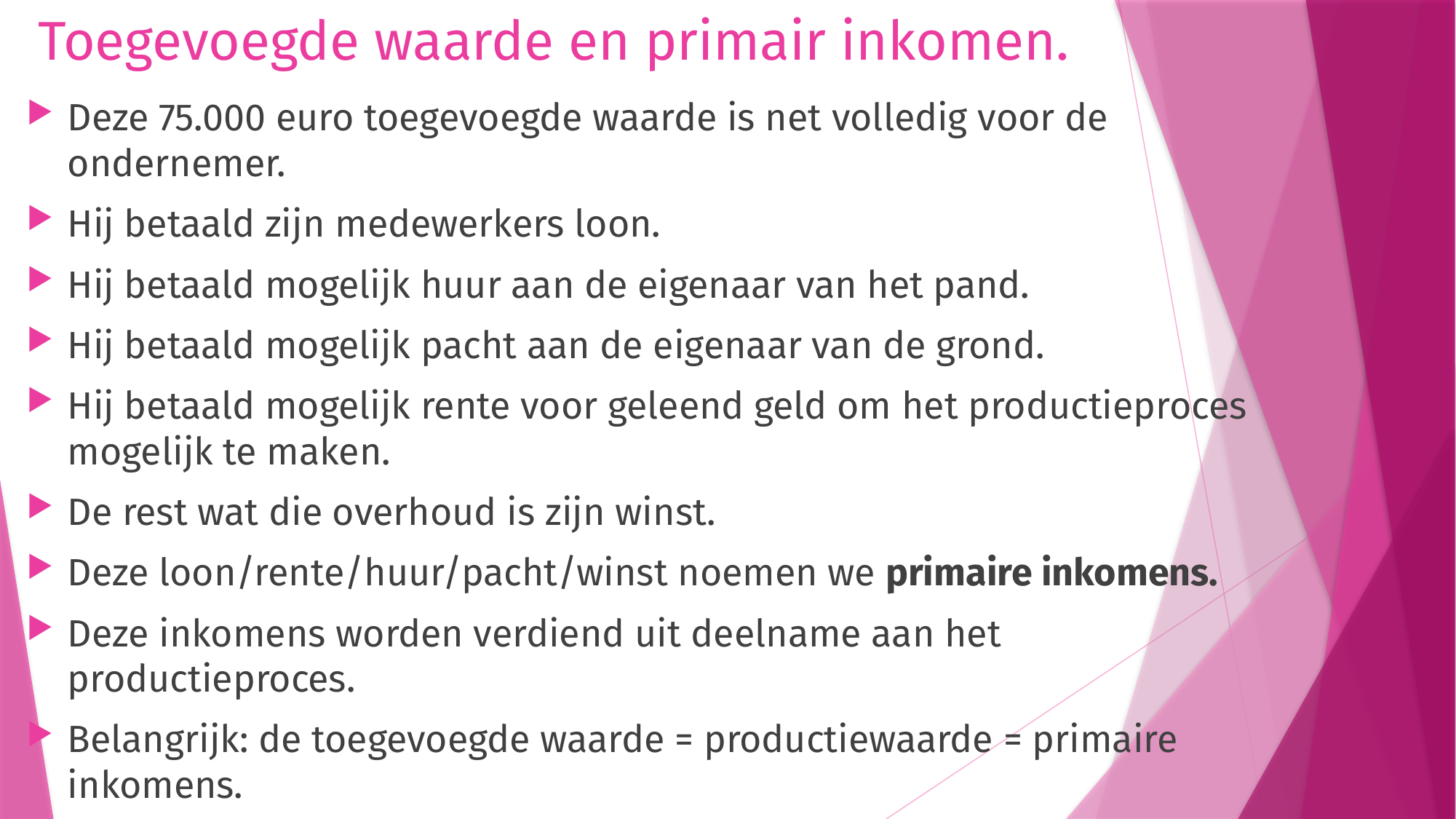

# Toegevoegde waarde en primair inkomen.
Deze 75.000 euro toegevoegde waarde is net volledig voor de ondernemer.
Hij betaald zijn medewerkers loon.
Hij betaald mogelijk huur aan de eigenaar van het pand.
Hij betaald mogelijk pacht aan de eigenaar van de grond.
Hij betaald mogelijk rente voor geleend geld om het productieproces mogelijk te maken.
De rest wat die overhoud is zijn winst.
Deze loon/rente/huur/pacht/winst noemen we primaire inkomens.
Deze inkomens worden verdiend uit deelname aan het productieproces.
Belangrijk: de toegevoegde waarde = productiewaarde = primaire inkomens.